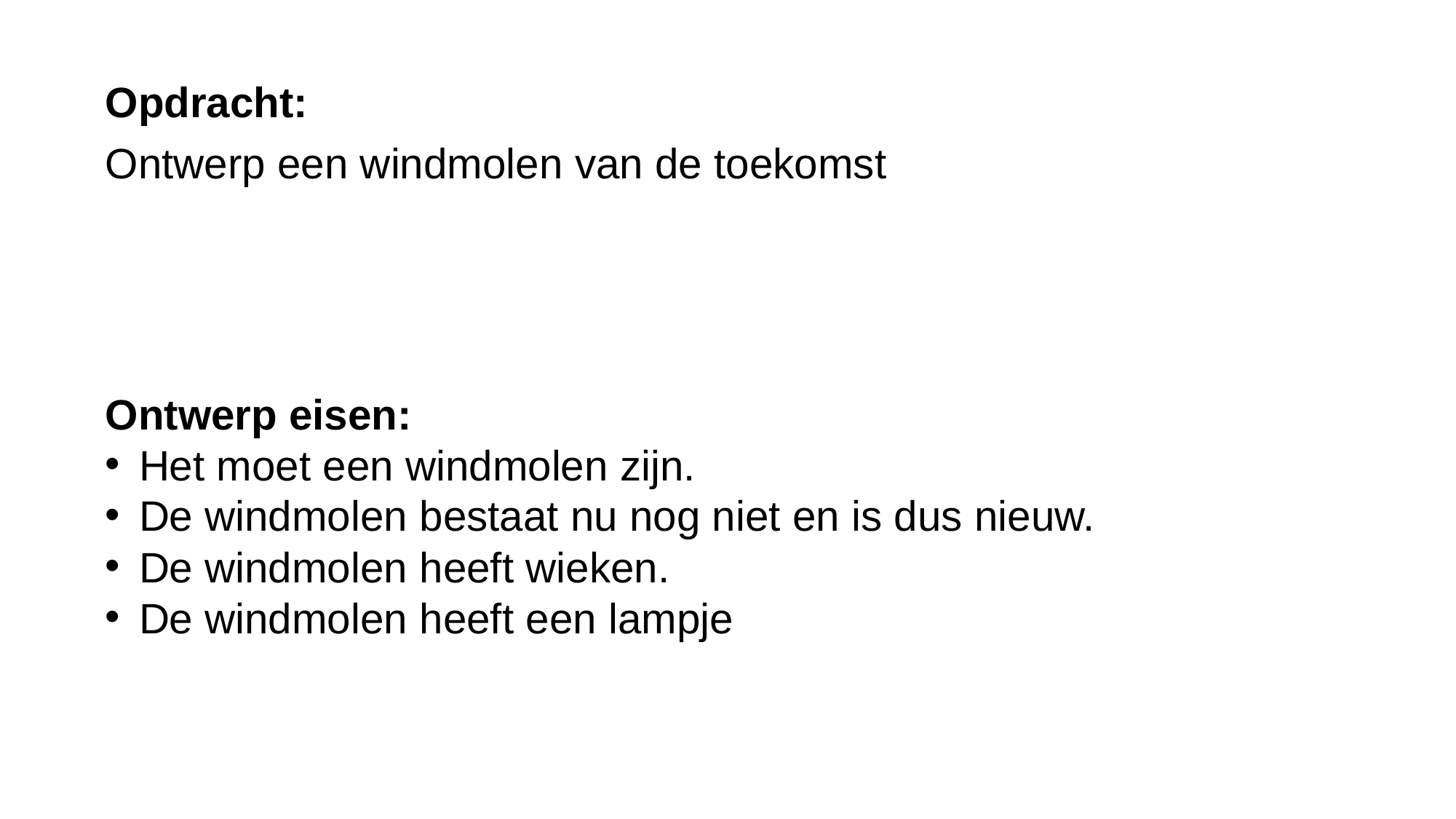

Opdracht:
Ontwerp een windmolen van de toekomst
Ontwerp eisen:
Het moet een windmolen zijn.
De windmolen bestaat nu nog niet en is dus nieuw.
De windmolen heeft wieken.
De windmolen heeft een lampje